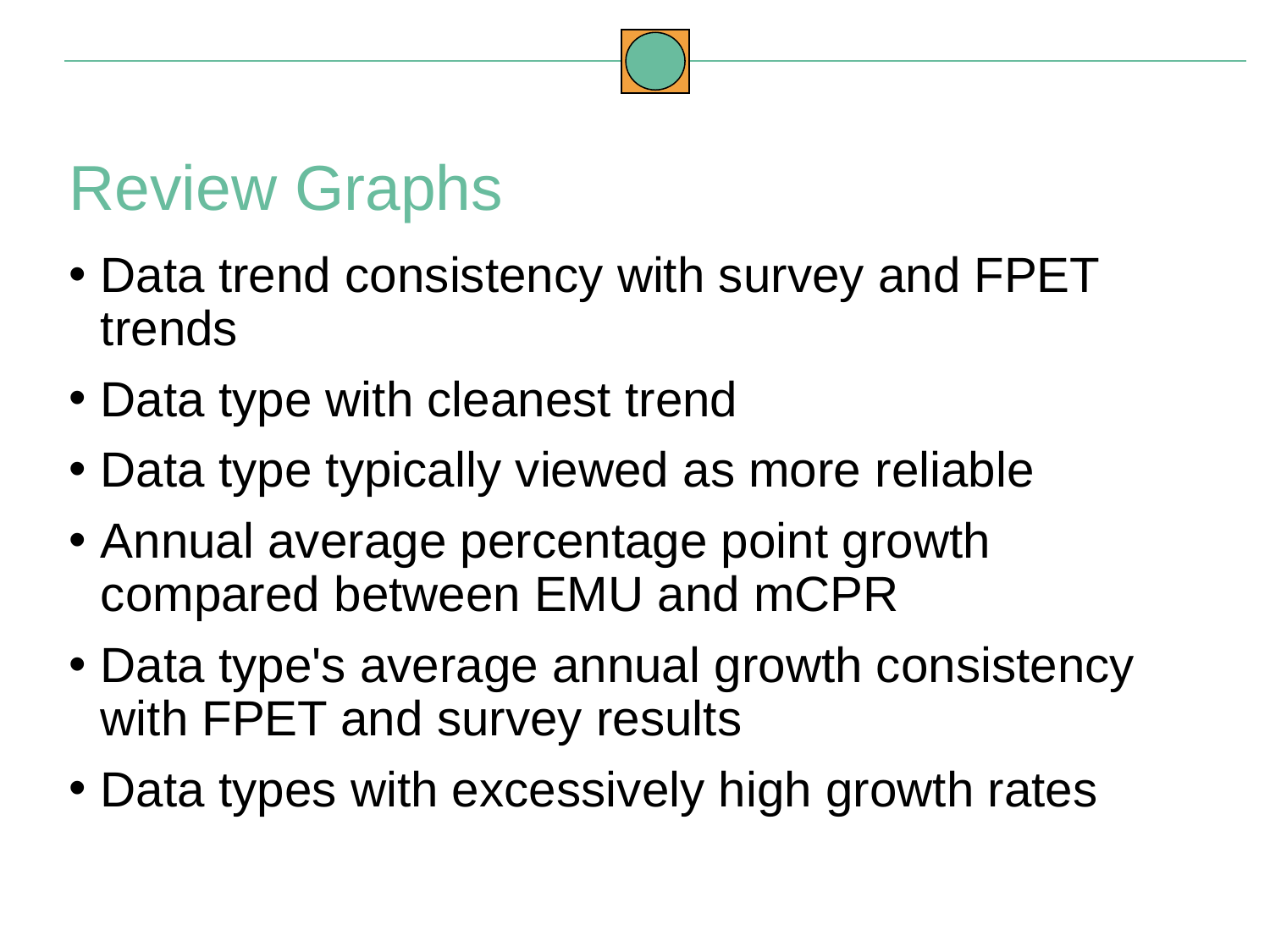

Review Graphs
Data trend consistency with survey and FPET trends
Data type with cleanest trend
Data type typically viewed as more reliable
Annual average percentage point growth compared between EMU and mCPR
Data type's average annual growth consistency with FPET and survey results
Data types with excessively high growth rates